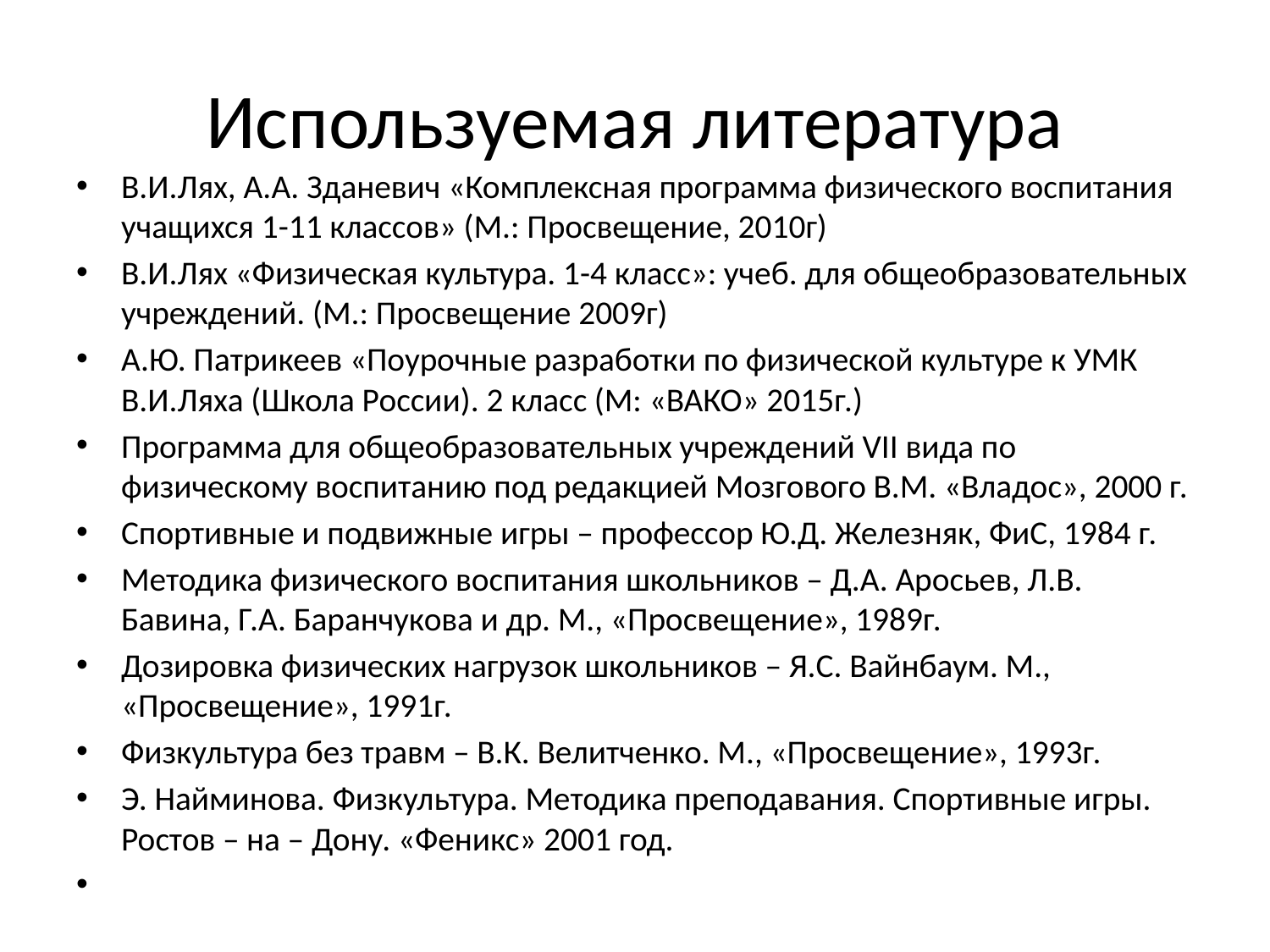

# Используемая литература
В.И.Лях, А.А. Зданевич «Комплексная программа физического воспитания учащихся 1-11 классов» (М.: Просвещение, 2010г)
В.И.Лях «Физическая культура. 1-4 класс»: учеб. для общеобразовательных учреждений. (М.: Просвещение 2009г)
А.Ю. Патрикеев «Поурочные разработки по физической культуре к УМК В.И.Ляха (Школа России). 2 класс (М: «ВАКО» 2015г.)
Программа для общеобразовательных учреждений VII вида по физическому воспитанию под редакцией Мозгового В.М. «Владос», 2000 г.
Спортивные и подвижные игры – профессор Ю.Д. Железняк, ФиС, 1984 г.
Методика физического воспитания школьников – Д.А. Аросьев, Л.В. Бавина, Г.А. Баранчукова и др. М., «Просвещение», 1989г.
Дозировка физических нагрузок школьников – Я.С. Вайнбаум. М., «Просвещение», 1991г.
Физкультура без травм – В.К. Велитченко. М., «Просвещение», 1993г.
Э. Найминова. Физкультура. Методика преподавания. Спортивные игры. Ростов – на – Дону. «Феникс» 2001 год.